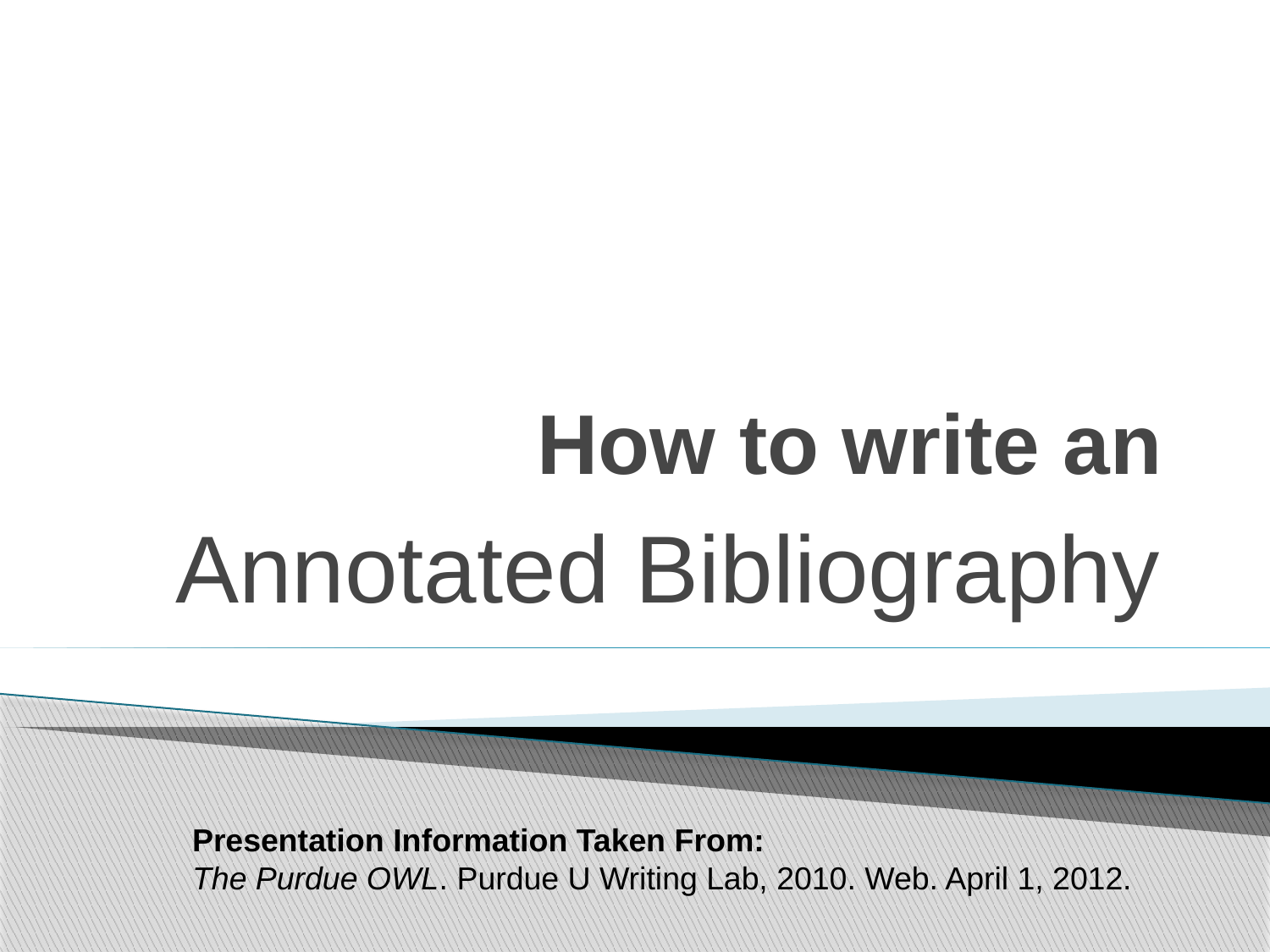

# How to write an
Annotated Bibliography

Presentation Information Taken From:
The Purdue OWL. Purdue U Writing Lab, 2010. Web. April 1, 2012.